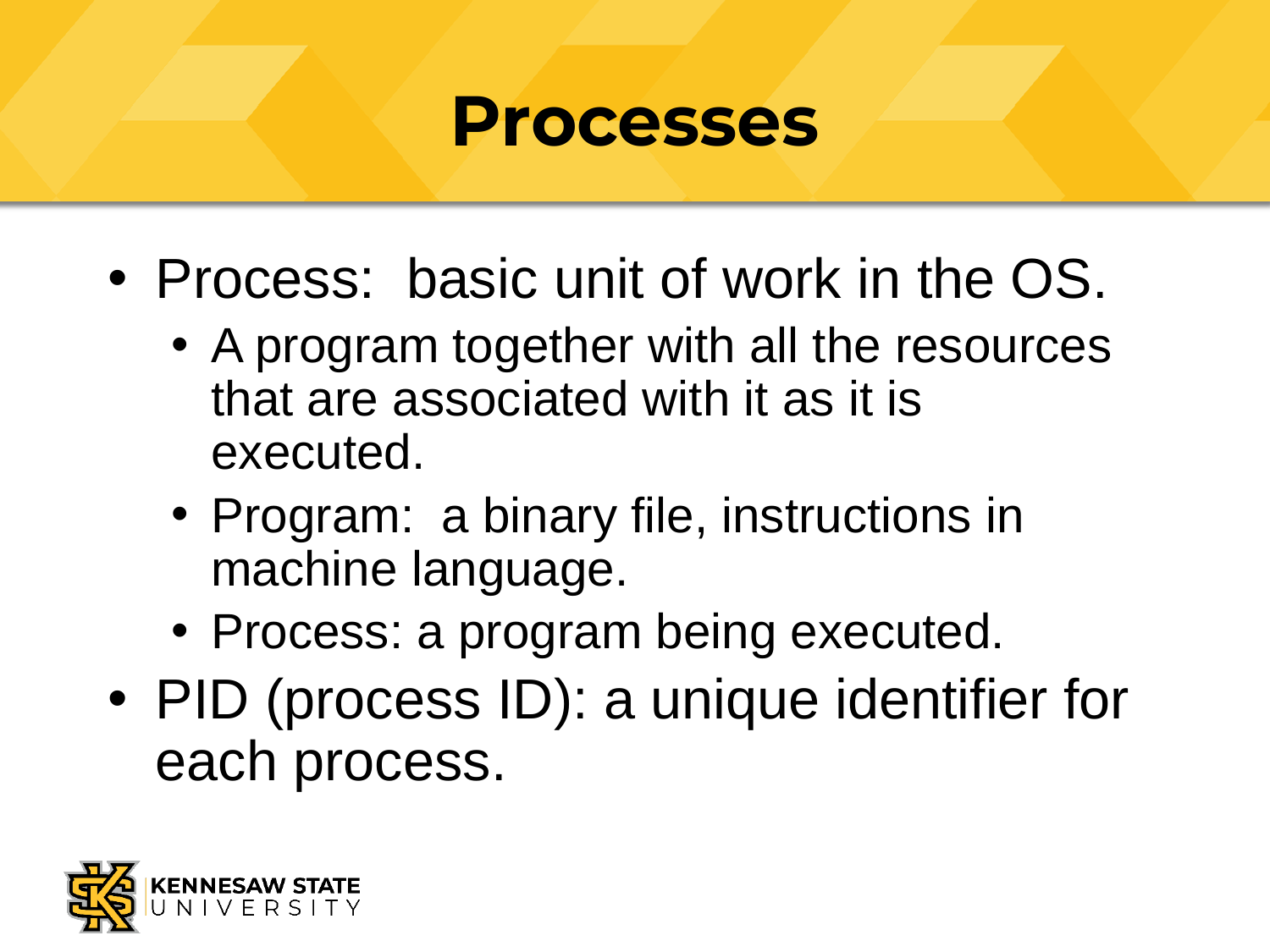

# Processes
Process:  basic unit of work in the OS.
A program together with all the resources that are associated with it as it is executed.
Program:  a binary file, instructions in machine language.
Process: a program being executed.
PID (process ID): a unique identifier for each process.